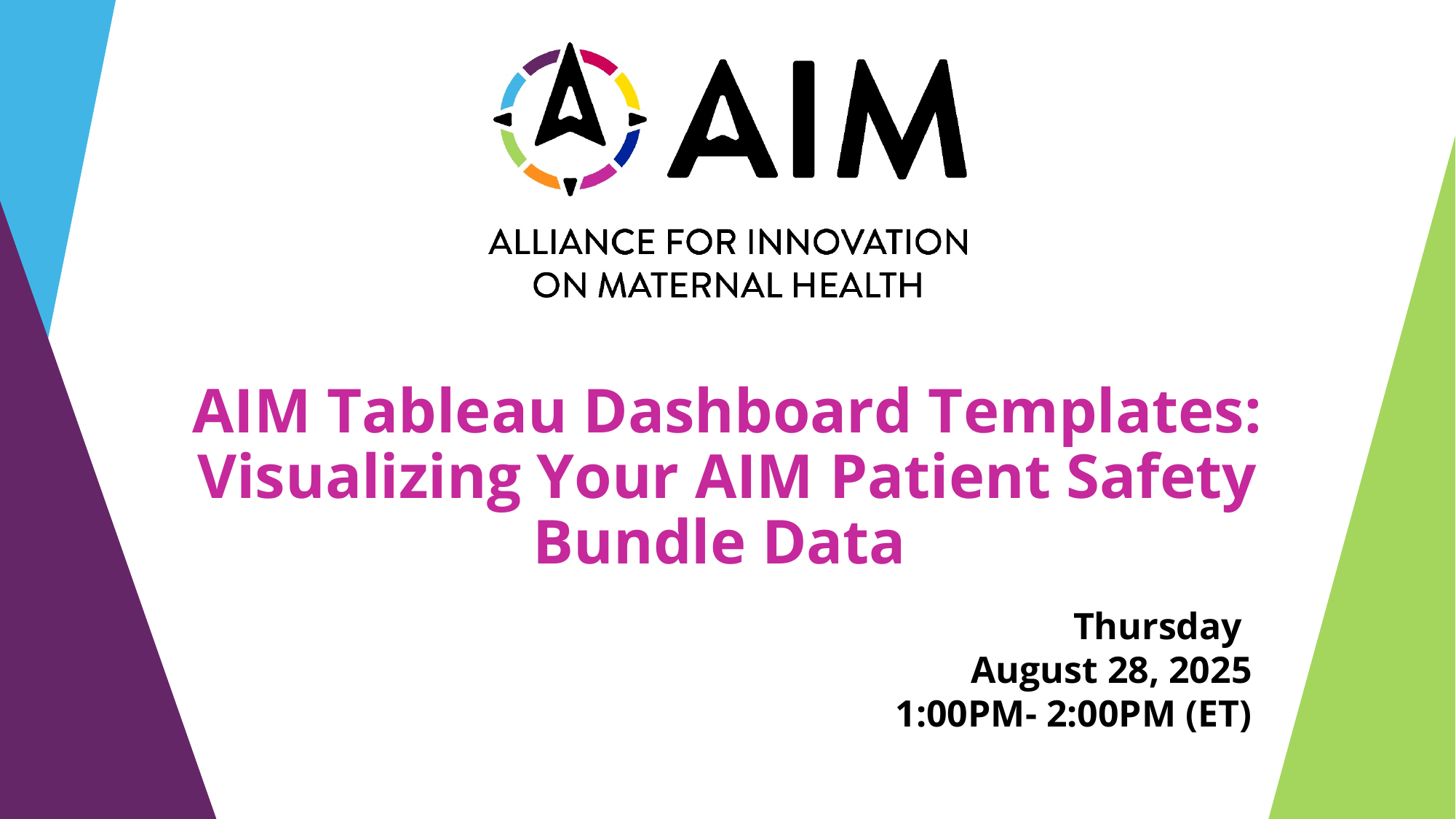

# AIM Tableau Dashboard Templates: Visualizing Your AIM Patient Safety Bundle Data

Thursday
August 28, 2025
1:00PM- 2:00PM (ET)